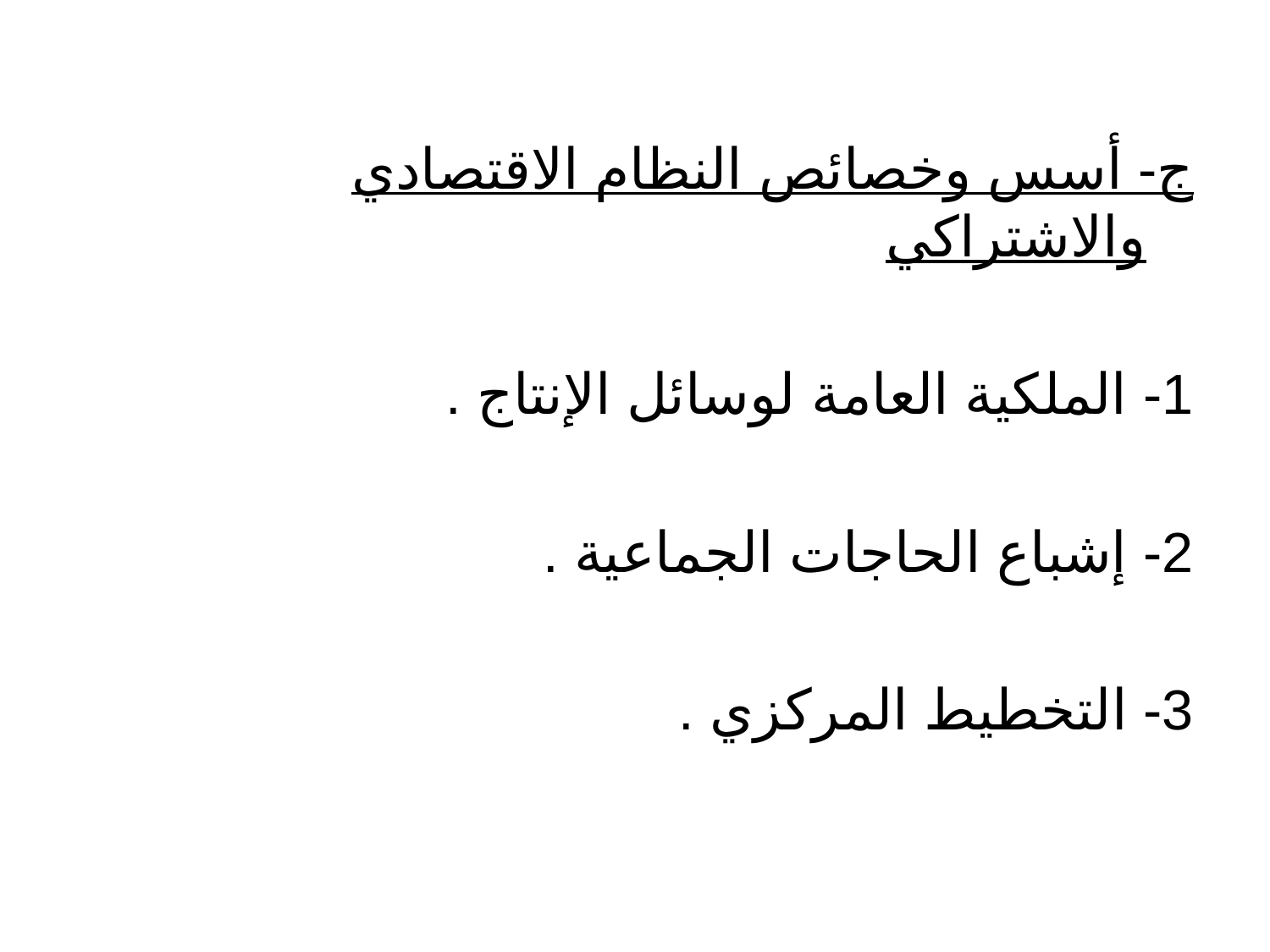

ج- أسس وخصائص النظام الاقتصادي والاشتراكي

1- الملكية العامة لوسائل الإنتاج .

2- إشباع الحاجات الجماعية .

3- التخطيط المركزي .